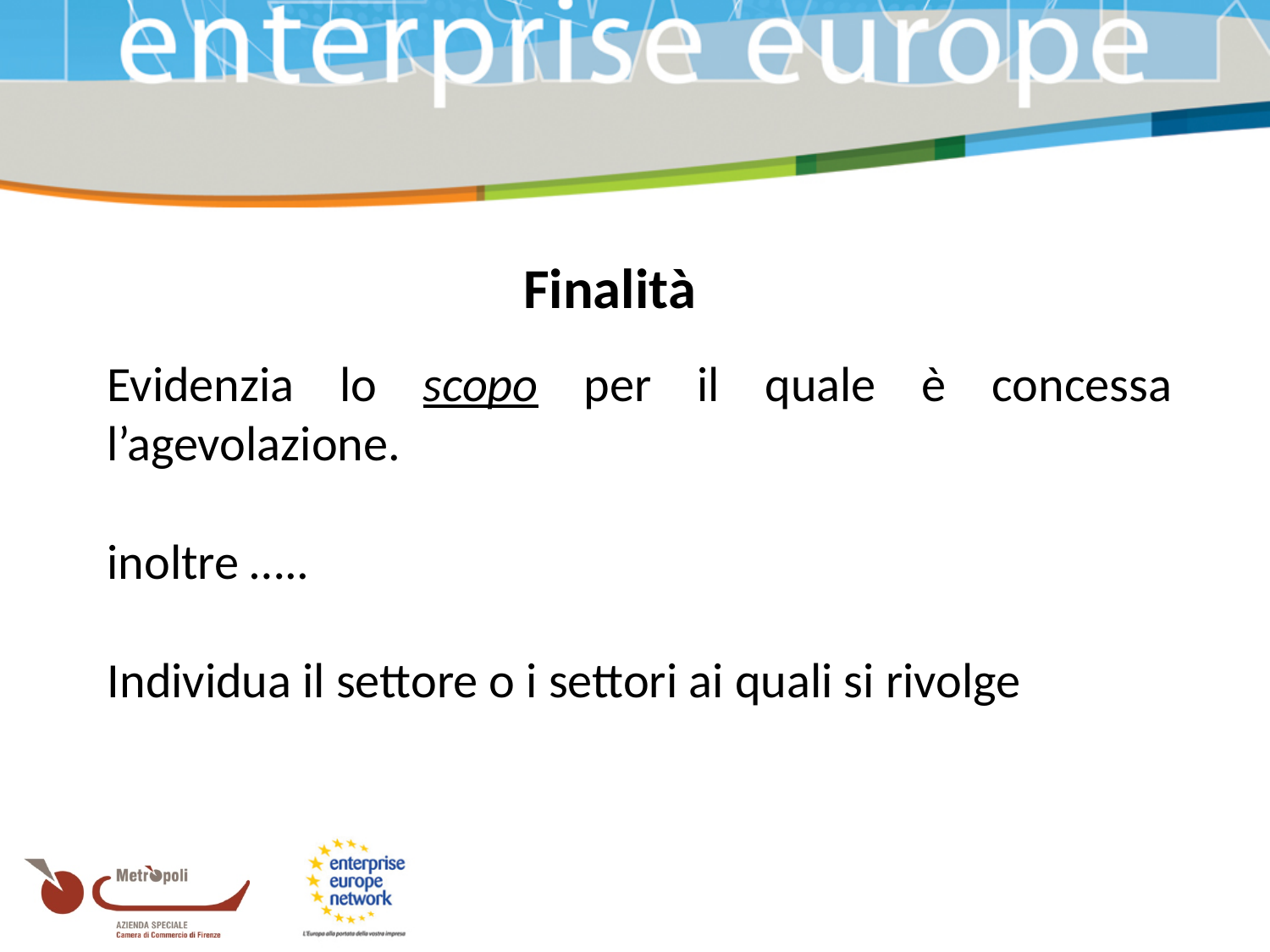

Finalità
Evidenzia lo scopo per il quale è concessa l’agevolazione.

inoltre …..

Individua il settore o i settori ai quali si rivolge